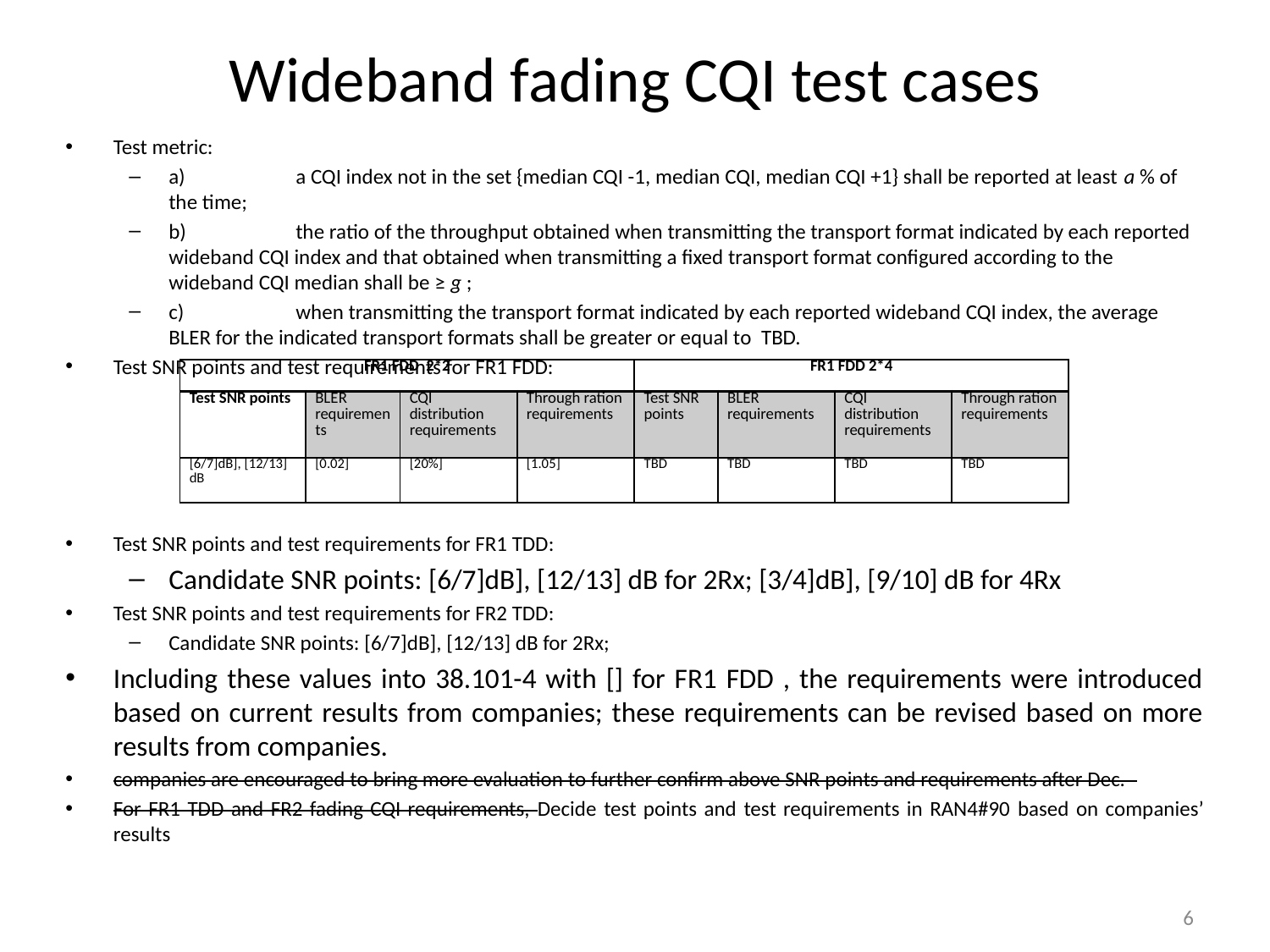

# Wideband fading CQI test cases
Test metric:
a)	a CQI index not in the set {median CQI -1, median CQI, median CQI +1} shall be reported at least a % of the time;
b)	the ratio of the throughput obtained when transmitting the transport format indicated by each reported wideband CQI index and that obtained when transmitting a fixed transport format configured according to the wideband CQI median shall be ≥ g ;
c)	when transmitting the transport format indicated by each reported wideband CQI index, the average BLER for the indicated transport formats shall be greater or equal to  TBD.
Test SNR points and test requirements for FR1 FDD:

Test SNR points and test requirements for FR1 TDD:
Candidate SNR points: [6/7]dB], [12/13] dB for 2Rx; [3/4]dB], [9/10] dB for 4Rx
Test SNR points and test requirements for FR2 TDD:
Candidate SNR points: [6/7]dB], [12/13] dB for 2Rx;
Including these values into 38.101-4 with [] for FR1 FDD , the requirements were introduced based on current results from companies; these requirements can be revised based on more results from companies.
companies are encouraged to bring more evaluation to further confirm above SNR points and requirements after Dec.
For FR1 TDD and FR2 fading CQI requirements, Decide test points and test requirements in RAN4#90 based on companies’ results

| FR1 FDD 2\*2 |  |  |  | FR1 FDD 2\*4 |  |  |  |
| --- | --- | --- | --- | --- | --- | --- | --- |
| Test SNR points | BLER requirements | CQI distribution requirements | Through ration requirements | Test SNR points | BLER requirements | CQI distribution requirements | Through ration requirements |
| [6/7]dB], [12/13] dB | [0.02] | [20%] | [1.05] | TBD | TBD | TBD | TBD |
6